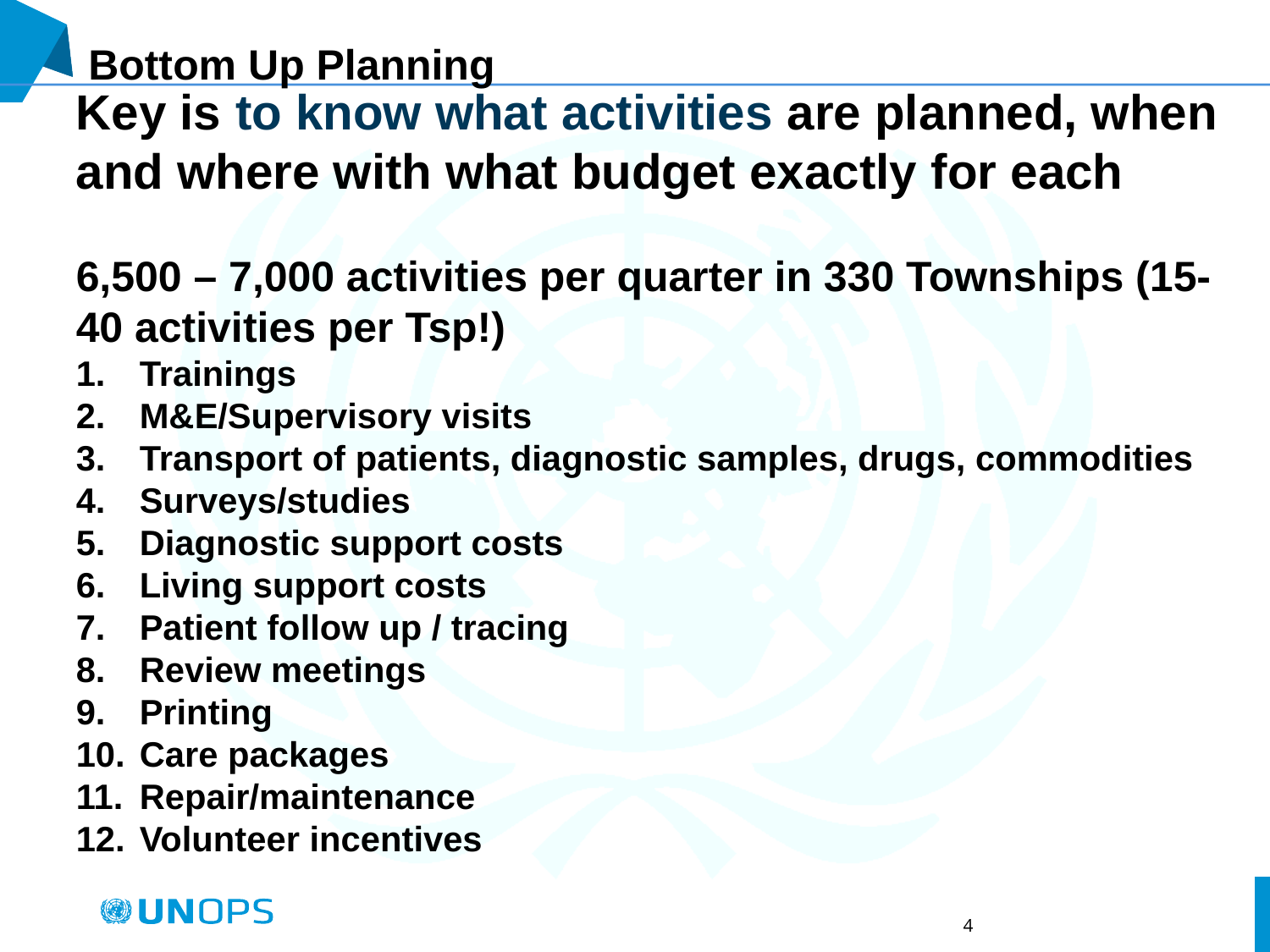

Bottom Up Planning
Key is to know what activities are planned, when and where with what budget exactly for each

6,500 – 7,000 activities per quarter in 330 Townships (15-40 activities per Tsp!)
Trainings
M&E/Supervisory visits
Transport of patients, diagnostic samples, drugs, commodities
Surveys/studies
Diagnostic support costs
Living support costs
Patient follow up / tracing
Review meetings
Printing
Care packages
Repair/maintenance
Volunteer incentives
4